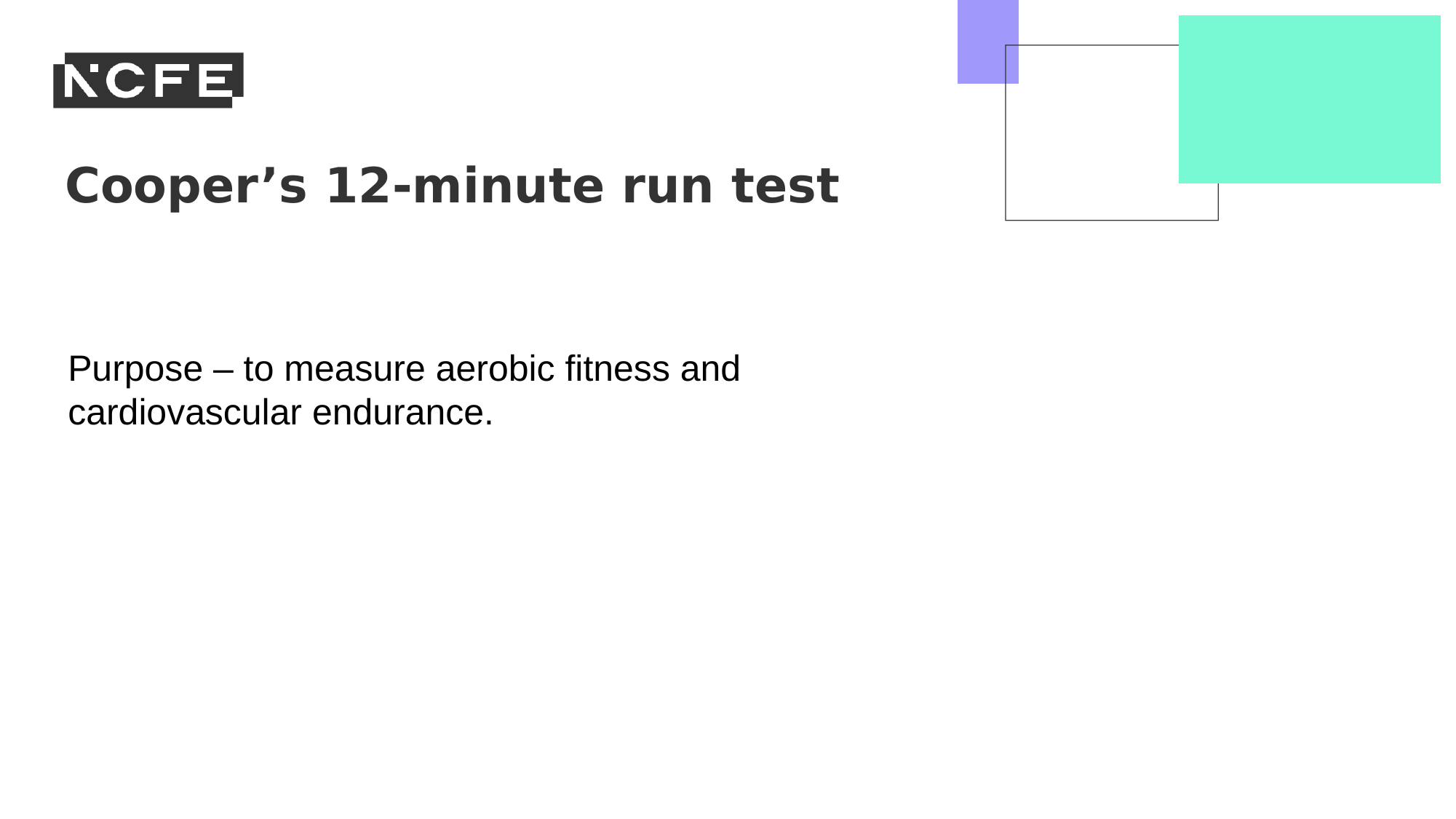

Cooper’s 12-minute run test

Purpose – to measure aerobic fitness and cardiovascular endurance.